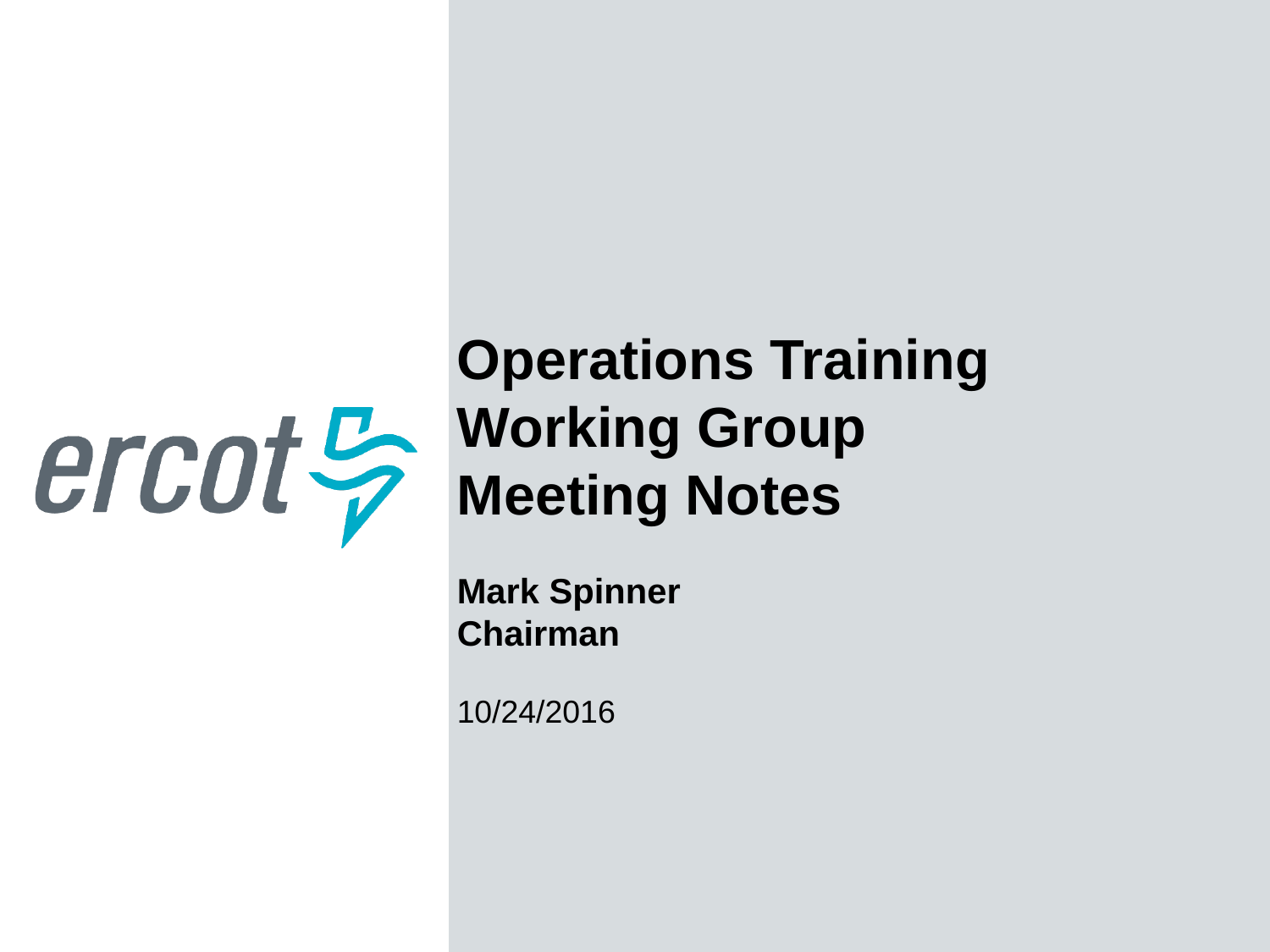

Operations Training Working Group
Meeting Notes

Mark Spinner
Chairman

10/24/2016